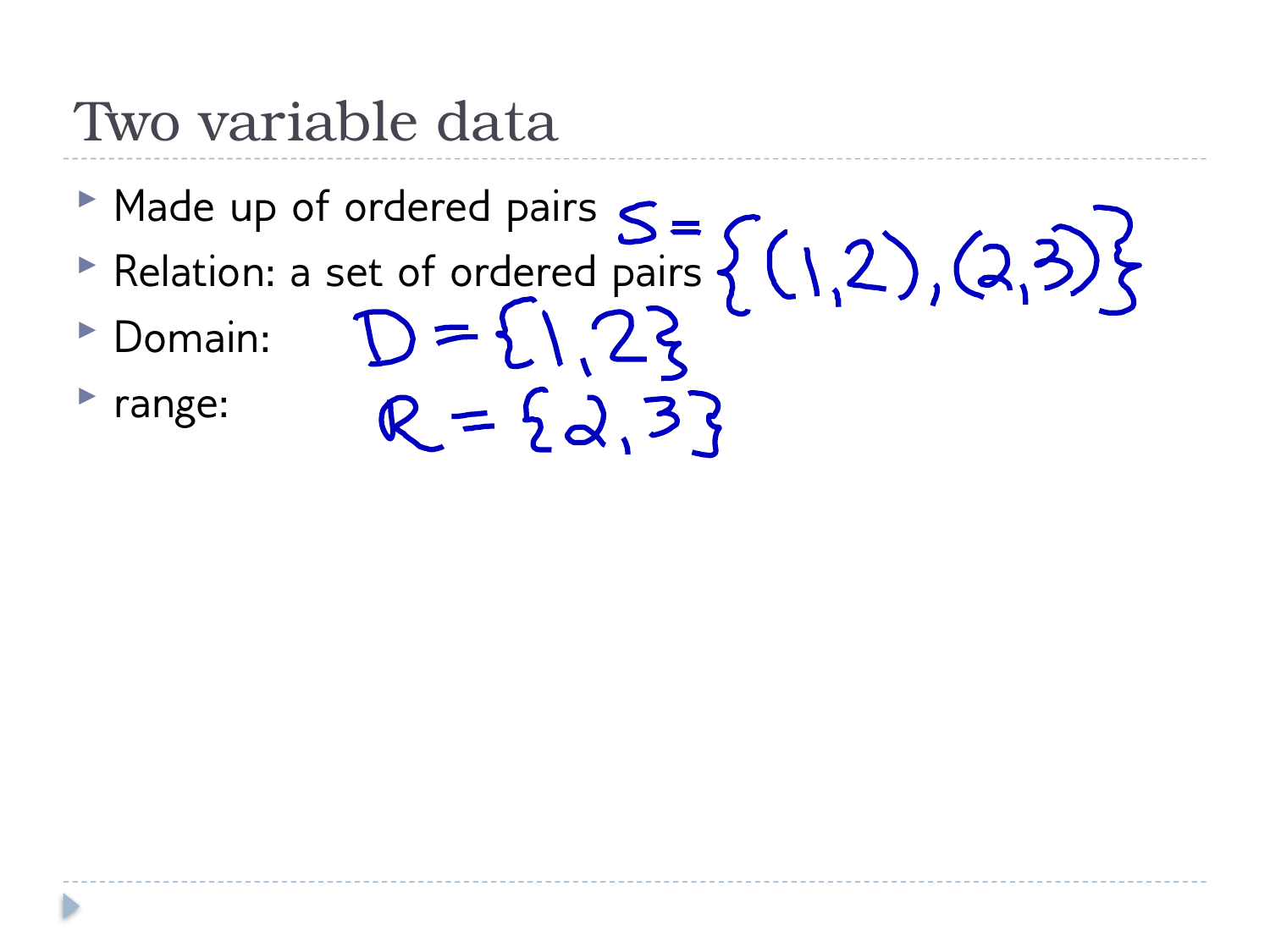

# Two variable data
Made up of ordered pairs
Relation: a set of ordered pairs
Domain:
range: